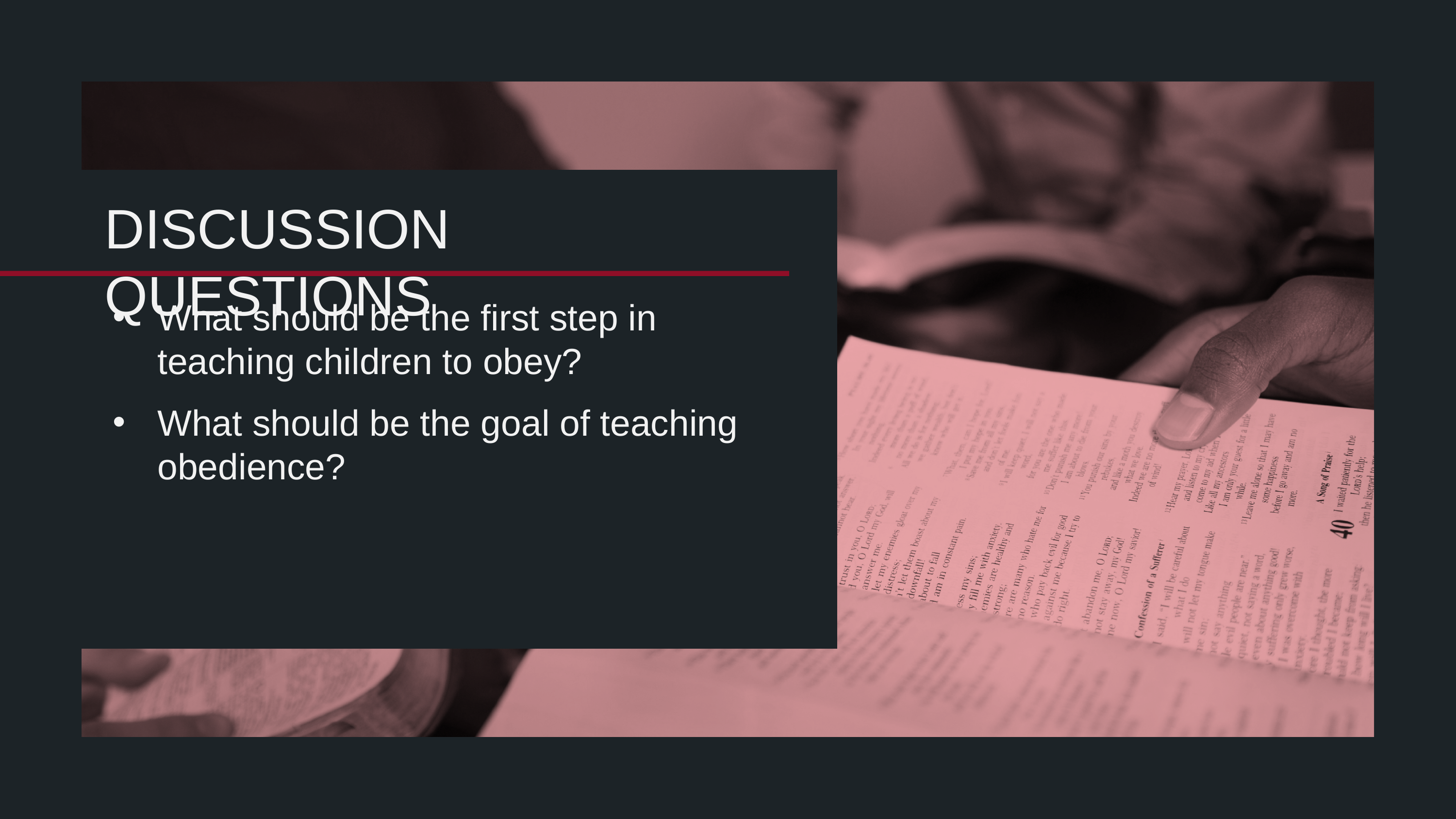

What should be the first step in teaching children to obey?
What should be the goal of teaching obedience?